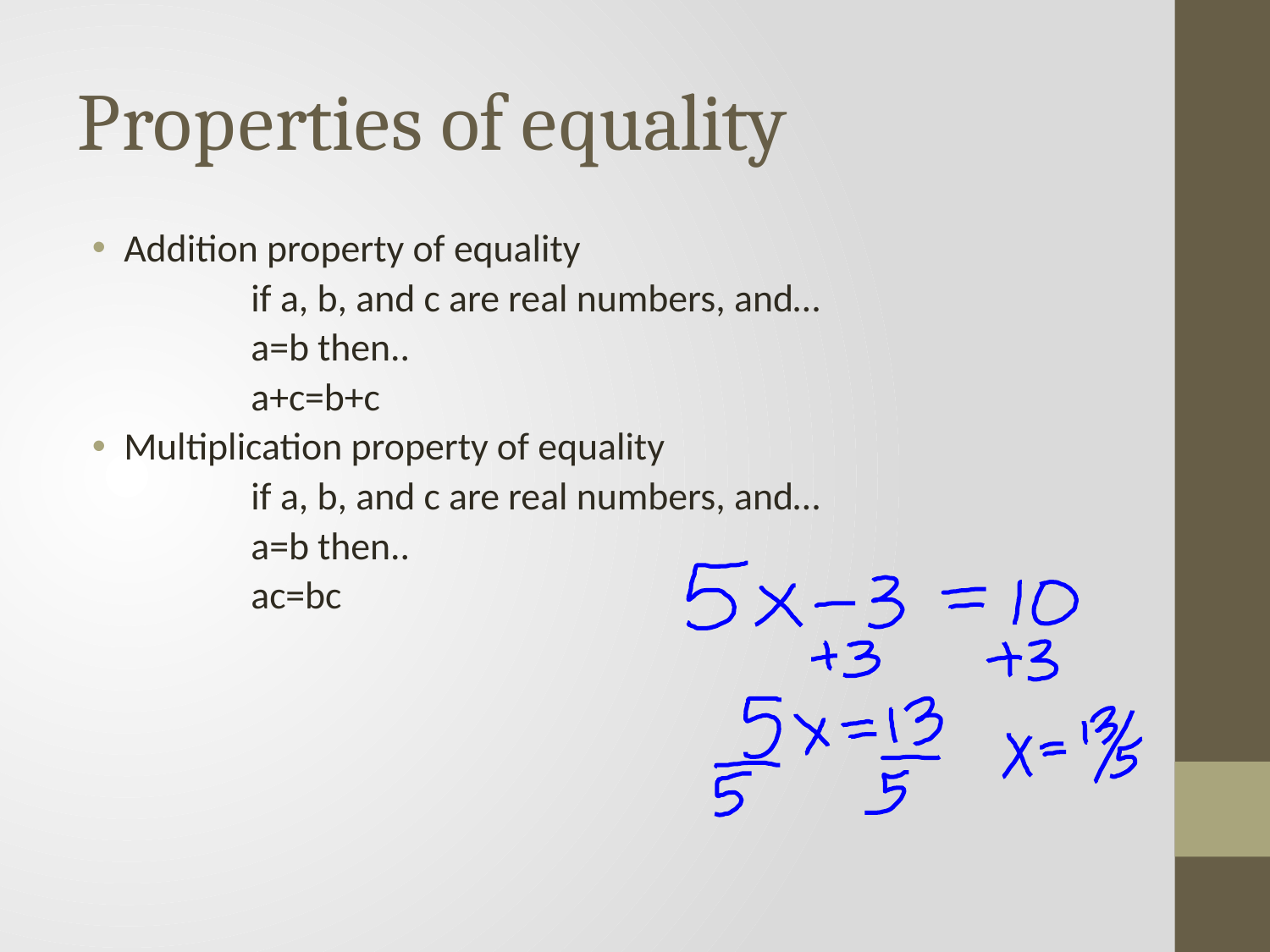

# Properties of equality
Addition property of equality
		if a, b, and c are real numbers, and…
		a=b then..
		a+c=b+c
Multiplication property of equality
		if a, b, and c are real numbers, and…
		a=b then..
		ac=bc